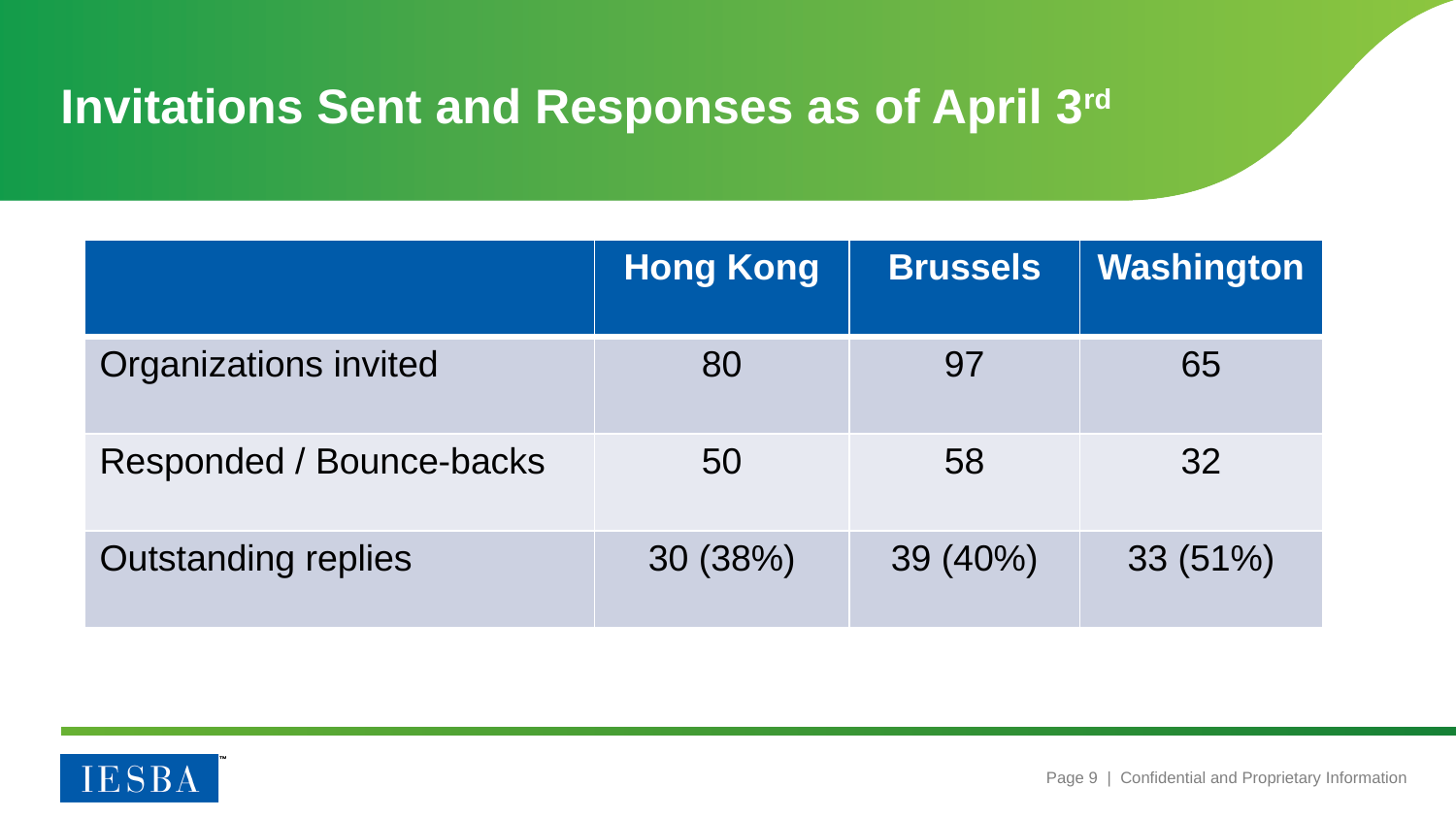

# Invitations Sent and Responses as of April 3rd
|  | Hong Kong | Brussels | Washington |
| --- | --- | --- | --- |
| Organizations invited | 80 | 97 | 65 |
| Responded / Bounce-backs | 50 | 58 | 32 |
| Outstanding replies | 30 (38%) | 39 (40%) | 33 (51%) |